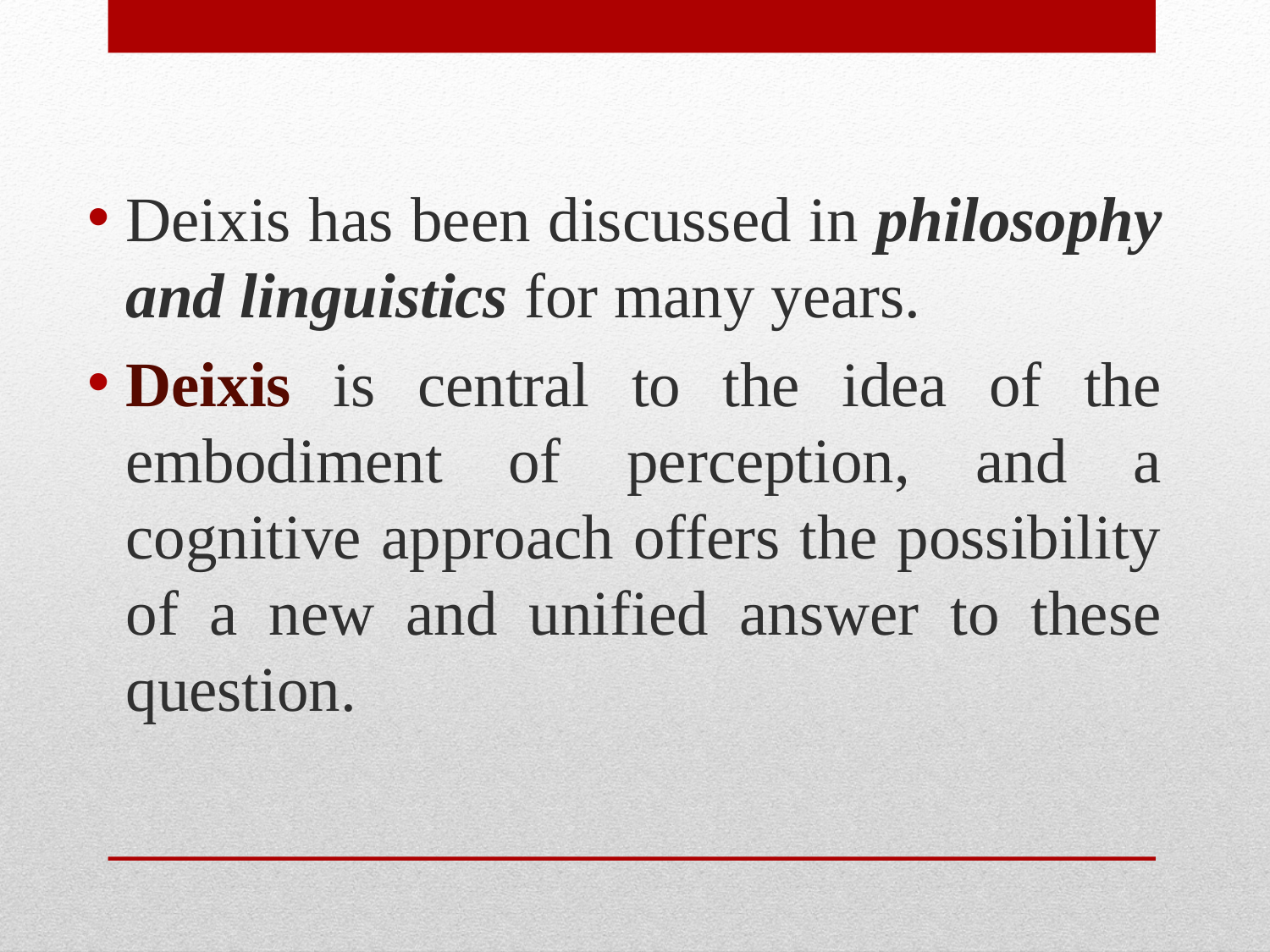

Deixis has been discussed in philosophy and linguistics for many years.
Deixis is central to the idea of the embodiment of perception, and a cognitive approach offers the possibility of a new and unified answer to these question.